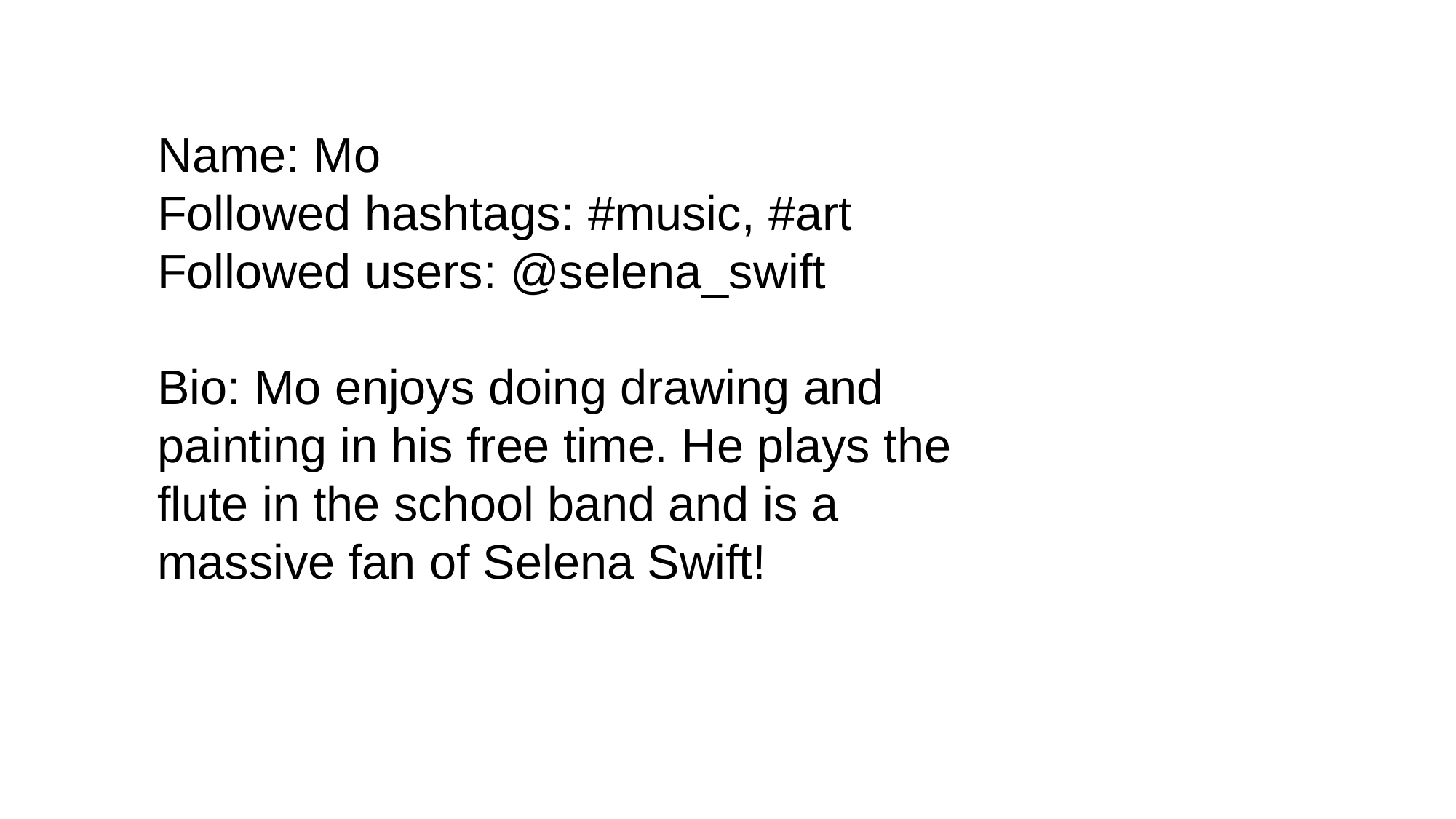

Name: Mo
Followed hashtags: #music, #art
Followed users: @selena_swift

Bio: Mo enjoys doing drawing and painting in his free time. He plays the flute in the school band and is a massive fan of Selena Swift!